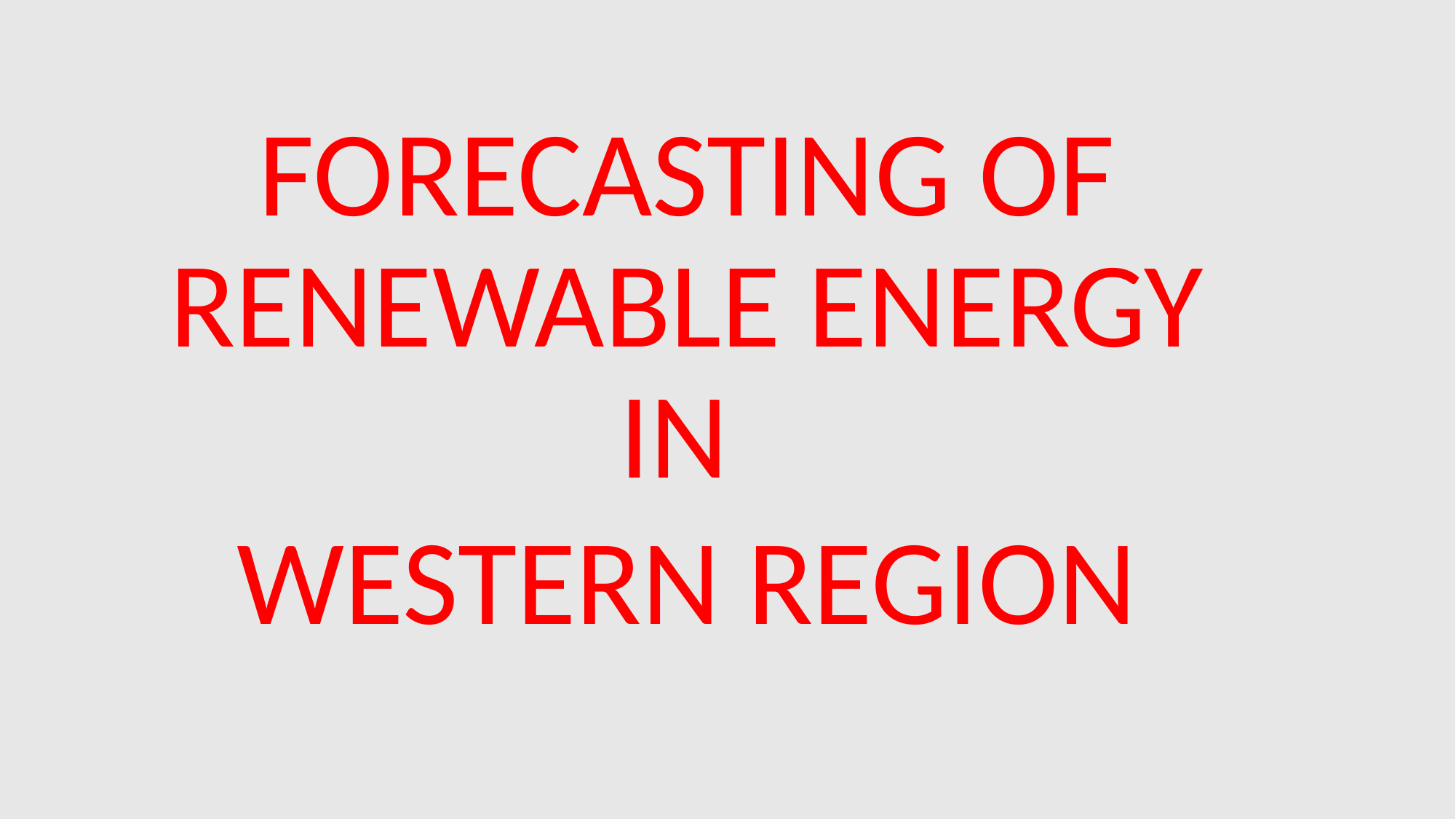

FORECASTING OF RENEWABLE ENERGY IN
WESTERN REGION